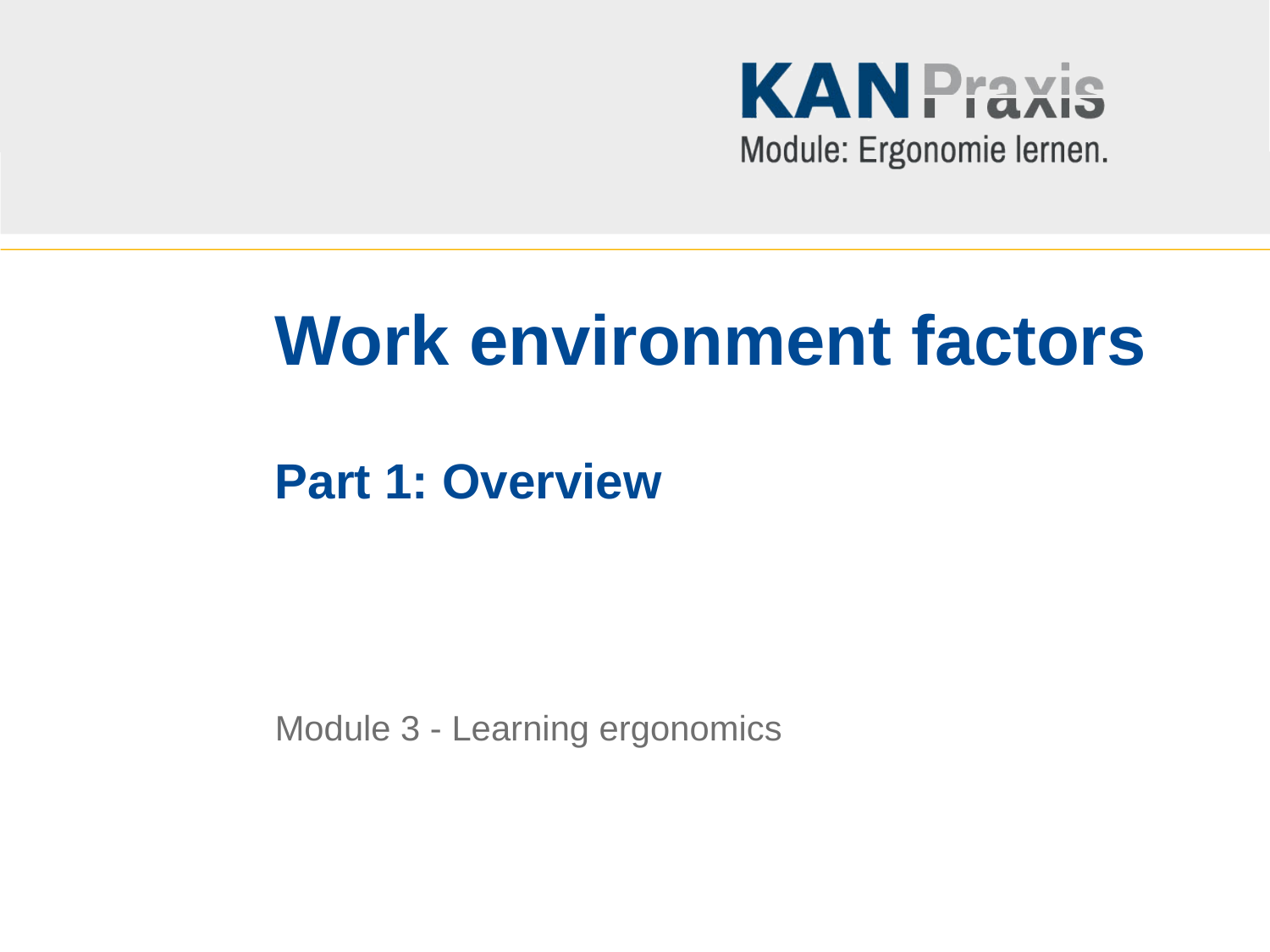

# Work environment factors Part 1: Overview
Module 3 - Learning ergonomics